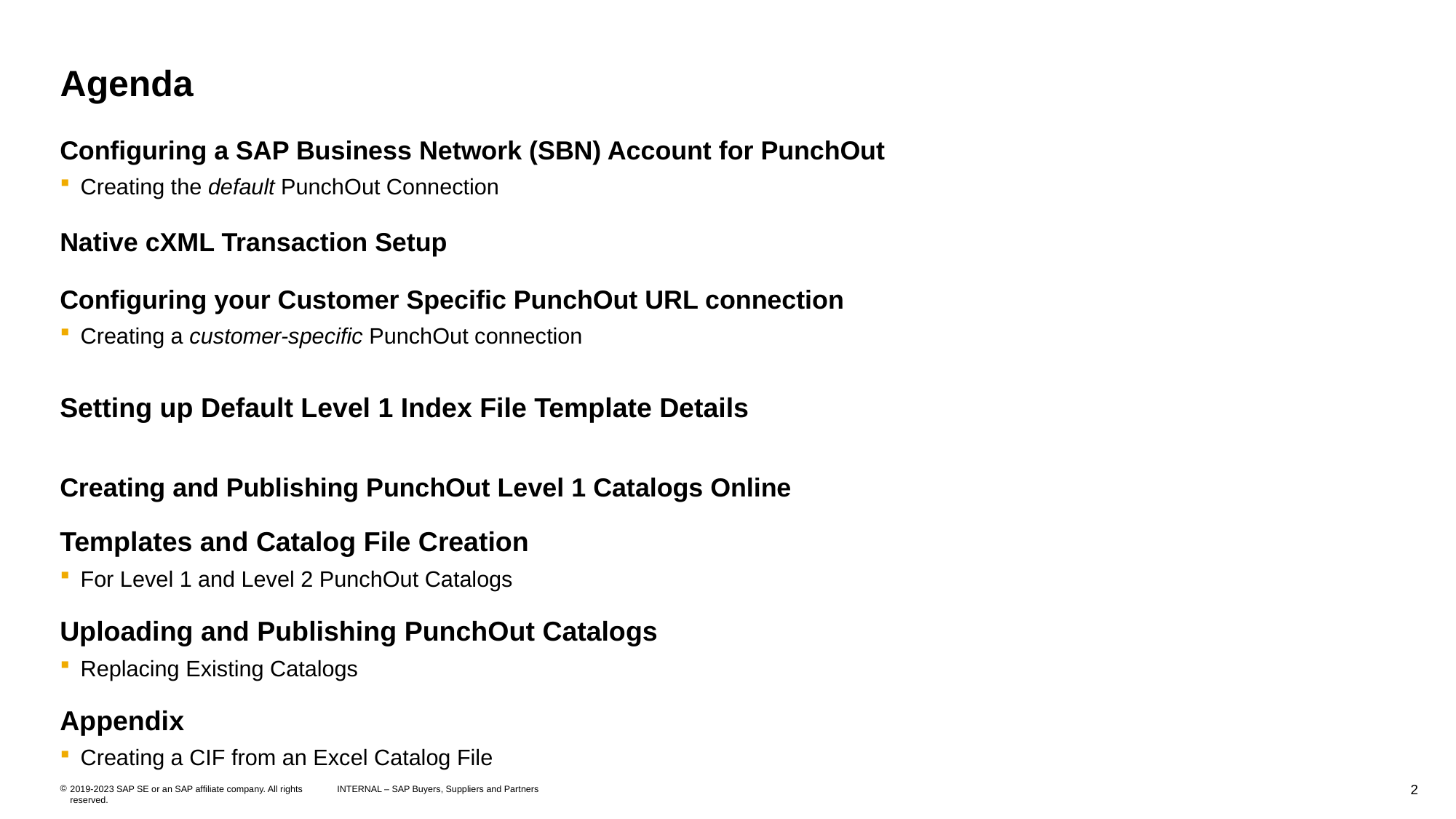

# Agenda
Configuring a SAP Business Network (SBN) Account for PunchOut
Creating the default PunchOut Connection
Native cXML Transaction Setup
Configuring your Customer Specific PunchOut URL connection
Creating a customer-specific PunchOut connection

Setting up Default Level 1 Index File Template Details

Creating and Publishing PunchOut Level 1 Catalogs Online
Templates and Catalog File Creation
For Level 1 and Level 2 PunchOut Catalogs
Uploading and Publishing PunchOut Catalogs
Replacing Existing Catalogs
Appendix
Creating a CIF from an Excel Catalog File